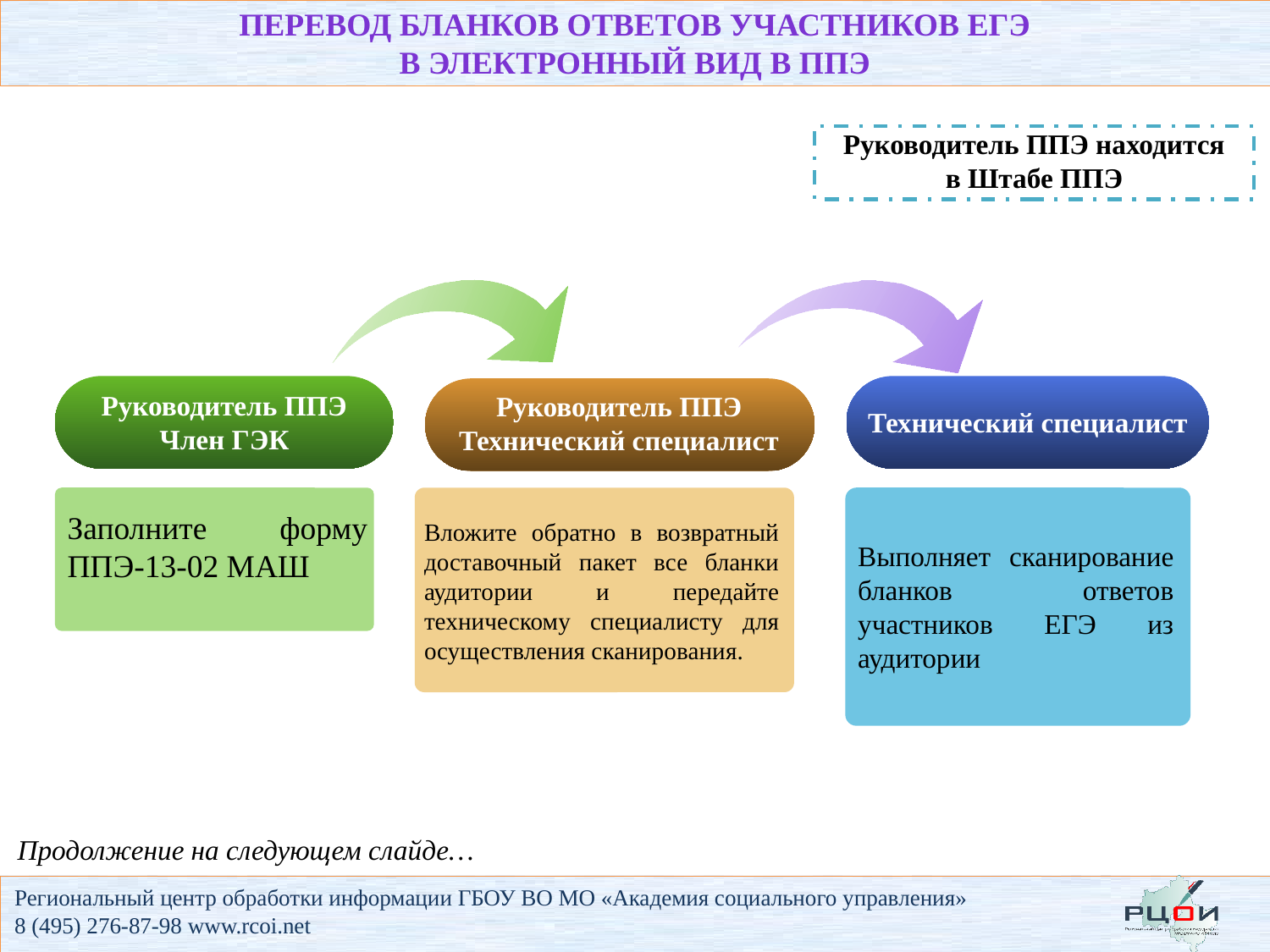

Перевод бланков ответов участников ЕГЭ
в электронный вид в ППЭ
Руководитель ППЭ находится
в Штабе ППЭ

Руководитель ППЭ
Член ГЭК
Руководитель ППЭ
Технический специалист
Технический специалист

Заполните форму ППЭ-13-02 МАШ
Вложите обратно в возвратный доставочный пакет все бланки аудитории и передайте техническому специалисту для осуществления сканирования.
Выполняет сканирование бланков ответов участников ЕГЭ из аудитории
Продолжение на следующем слайде…